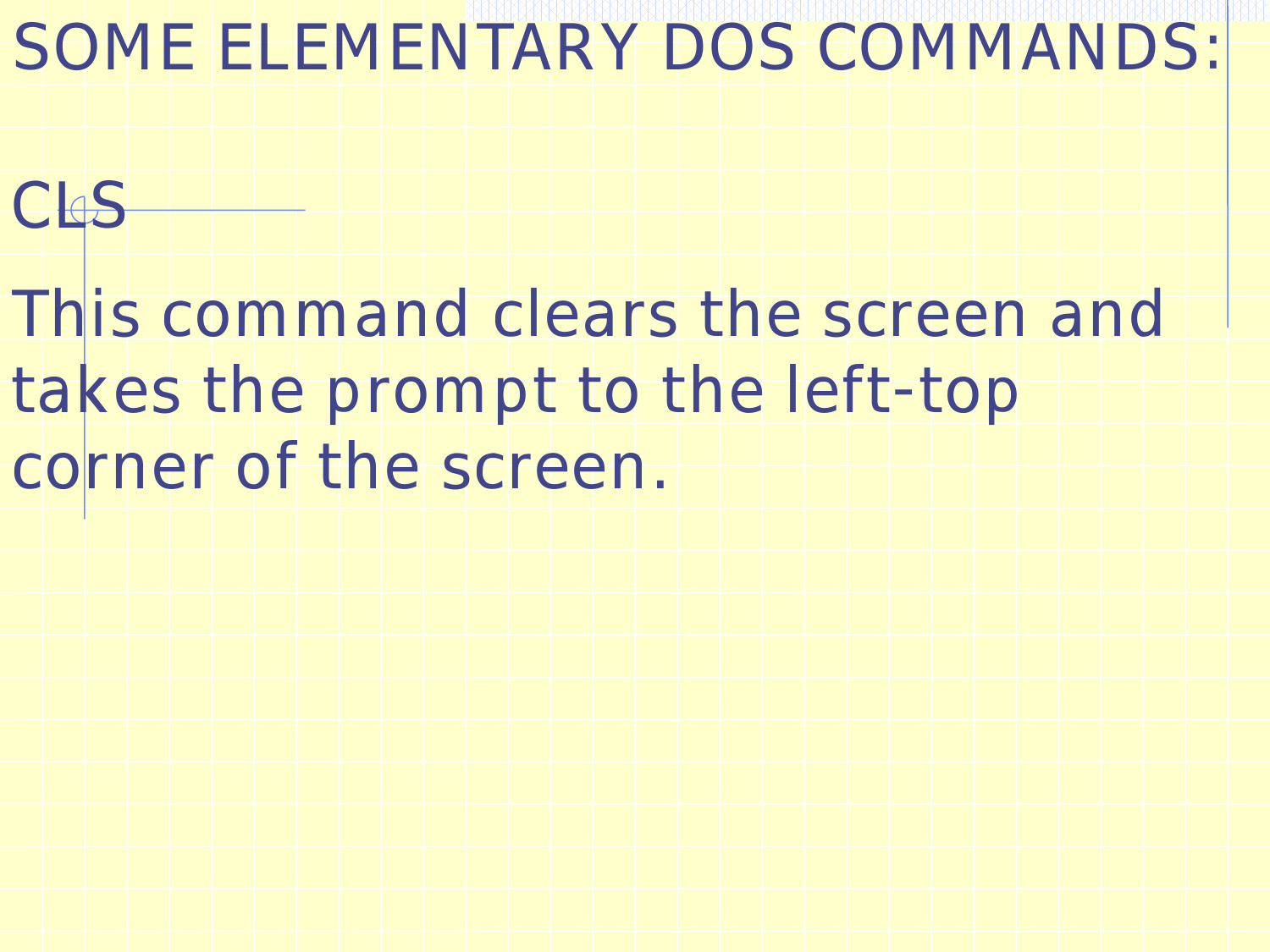

SOME ELEMENTARY DOS COMMANDS:
CLS
This command clears the screen and takes the prompt to the left-top corner of the screen.